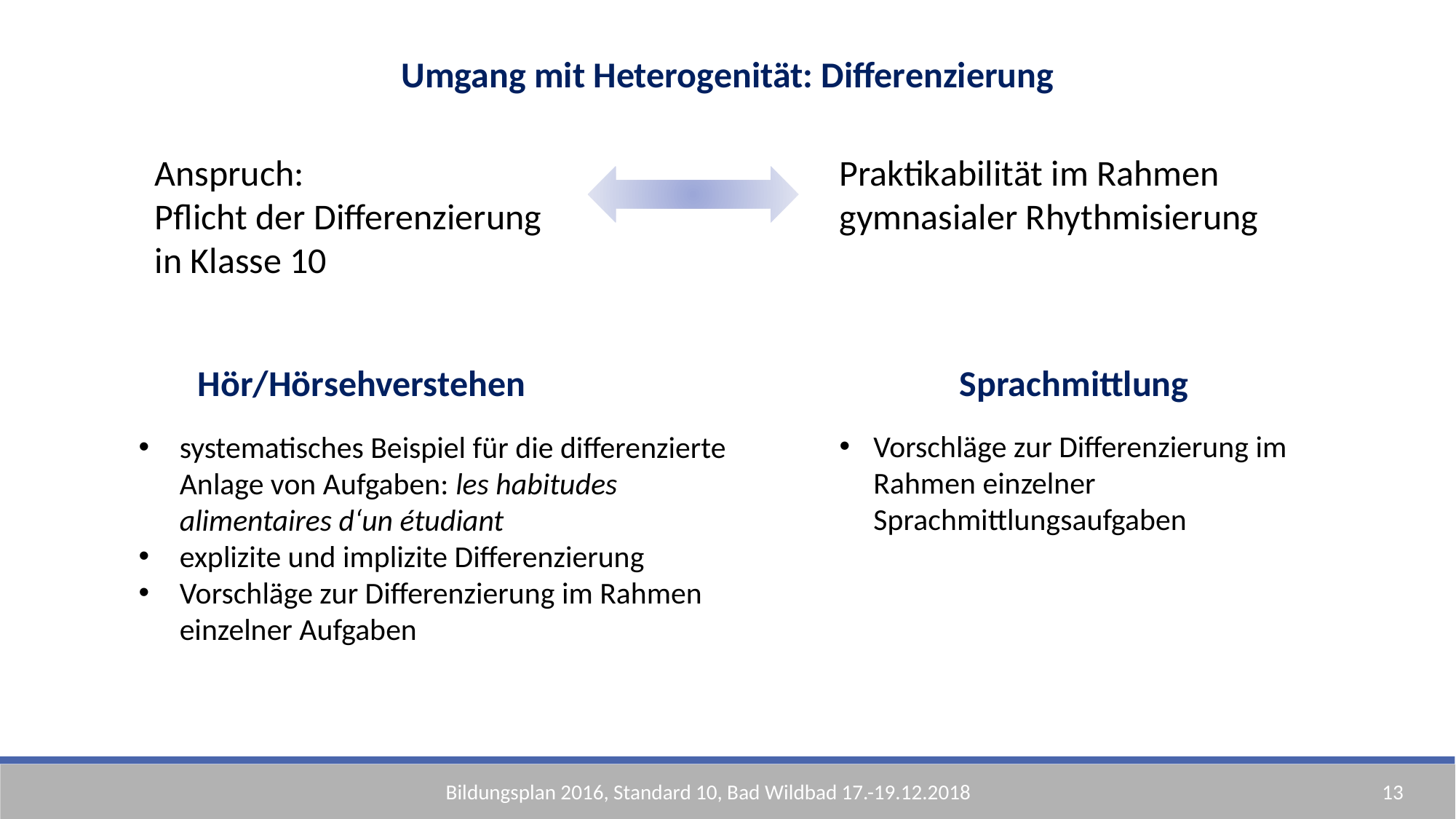

Umgang mit Heterogenität: Differenzierung
Anspruch:
Pflicht der Differenzierung
in Klasse 10
Praktikabilität im Rahmen
gymnasialer Rhythmisierung

Hör/Hörsehverstehen                                                     Sprachmittlung
Vorschläge zur Differenzierung im Rahmen einzelner Sprachmittlungsaufgaben
systematisches Beispiel für die differenzierte Anlage von Aufgaben: les habitudes alimentaires d‘un étudiant
explizite und implizite Differenzierung
Vorschläge zur Differenzierung im Rahmen einzelner Aufgaben